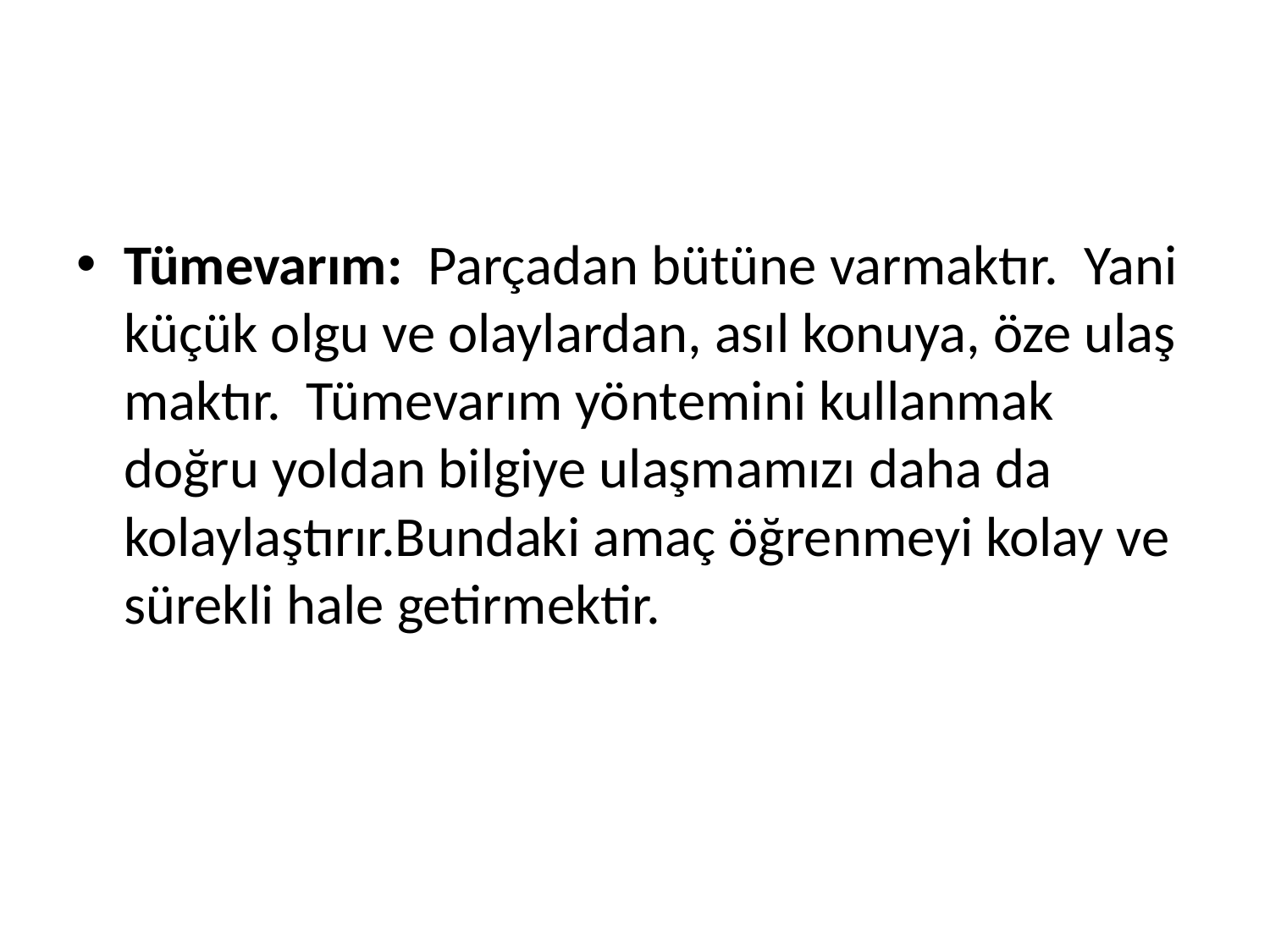

#
Tümevarım:  Parçadan bütüne varmaktır.  Yani küçük olgu ve olaylardan, asıl konuya, öze ulaş­maktır.  Tümevarım yöntemini kullanmak doğru yoldan bilgiye ulaşmamızı daha da kolaylaştırır.Bundaki amaç öğrenmeyi kolay ve sürekli hale getirmektir.